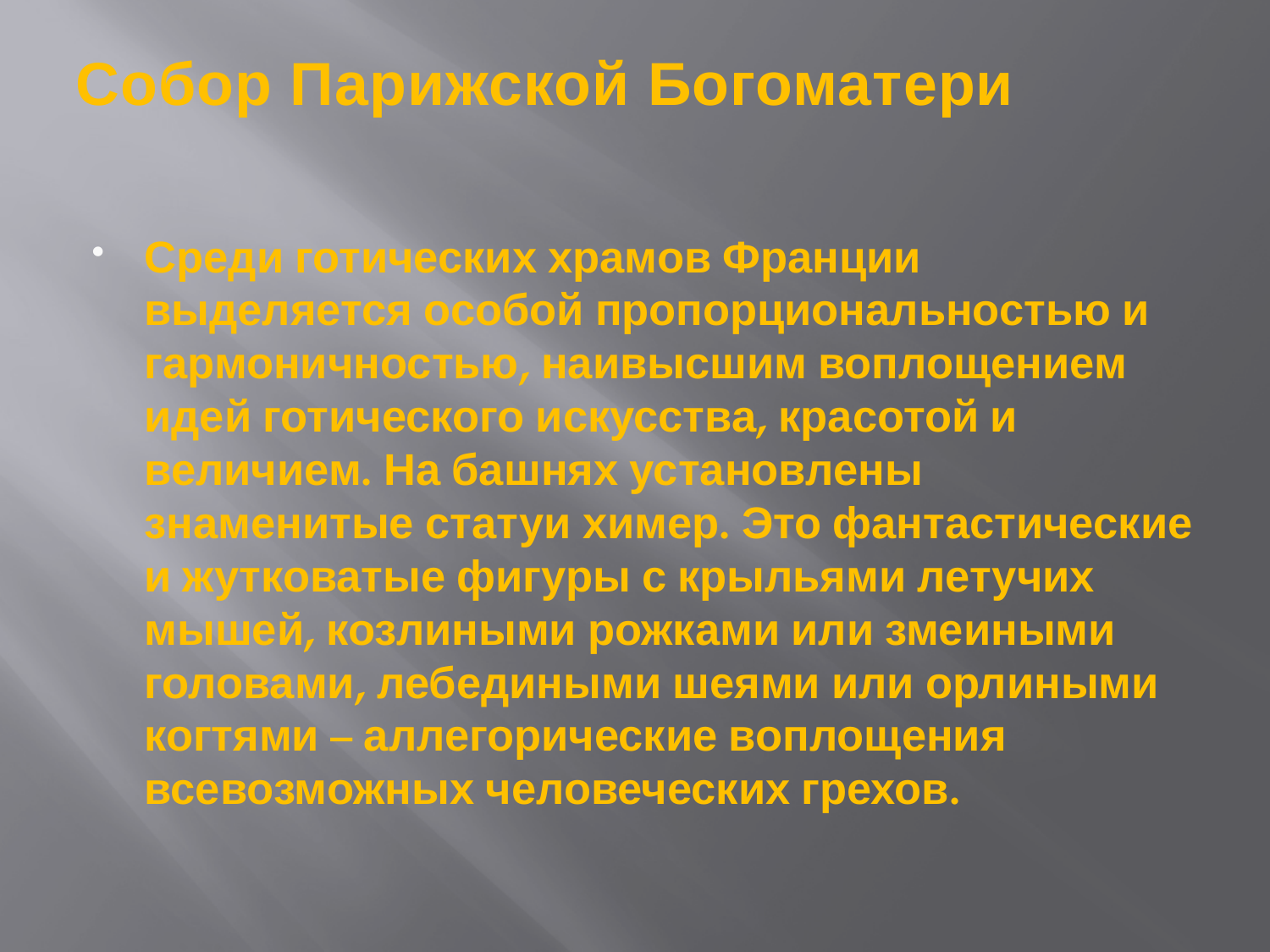

# Собор Парижской Богоматери
Среди готических храмов Франции выделяется особой пропорциональностью и гармоничностью, наивысшим воплощением идей готического искусства, красотой и   величием. На башнях установлены знаменитые статуи химер. Это фантастические и жутковатые фигуры с крыльями летучих мышей, козлиными рожками или змеиными головами, лебедиными шеями или орлиными когтями – аллегорические воплощения всевозможных человеческих грехов.